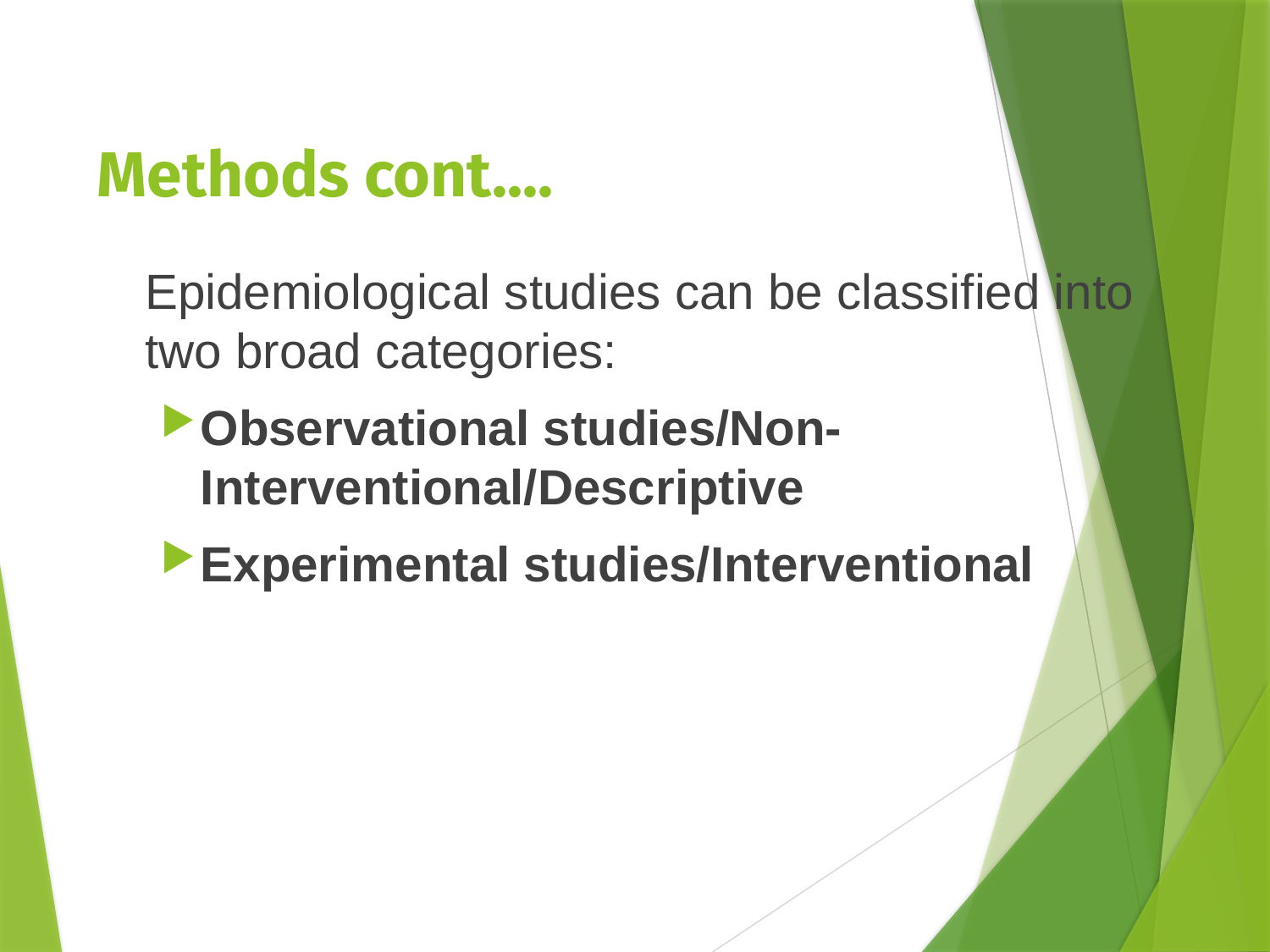

# Methods cont....
	Epidemiological studies can be classified into two broad categories:
Observational studies/Non-Interventional/Descriptive
Experimental studies/Interventional